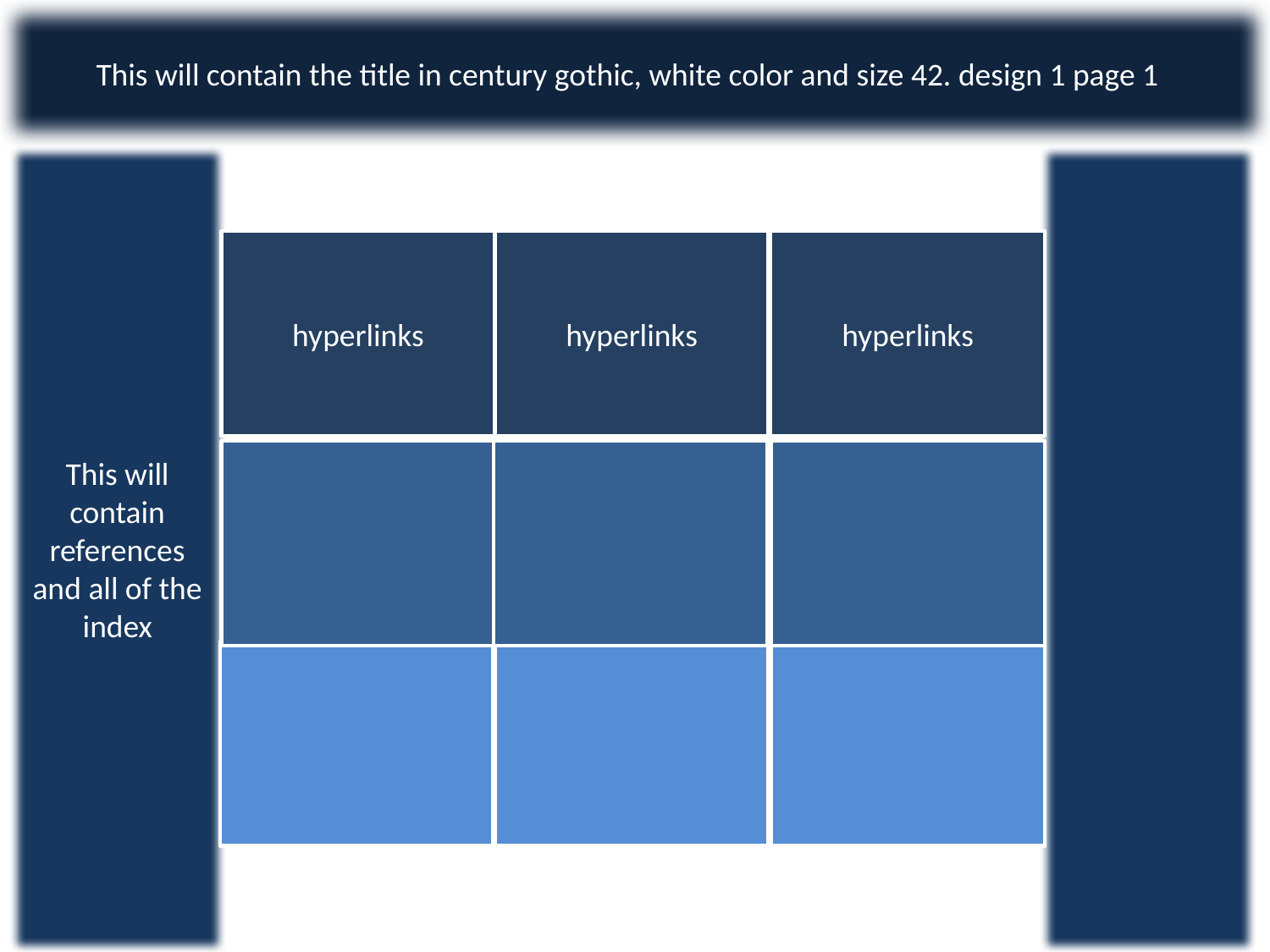

This will contain the title in century gothic, white color and size 42. design 1 page 1
This will contain references and all of the index

hyperlinks
hyperlinks
hyperlinks
#